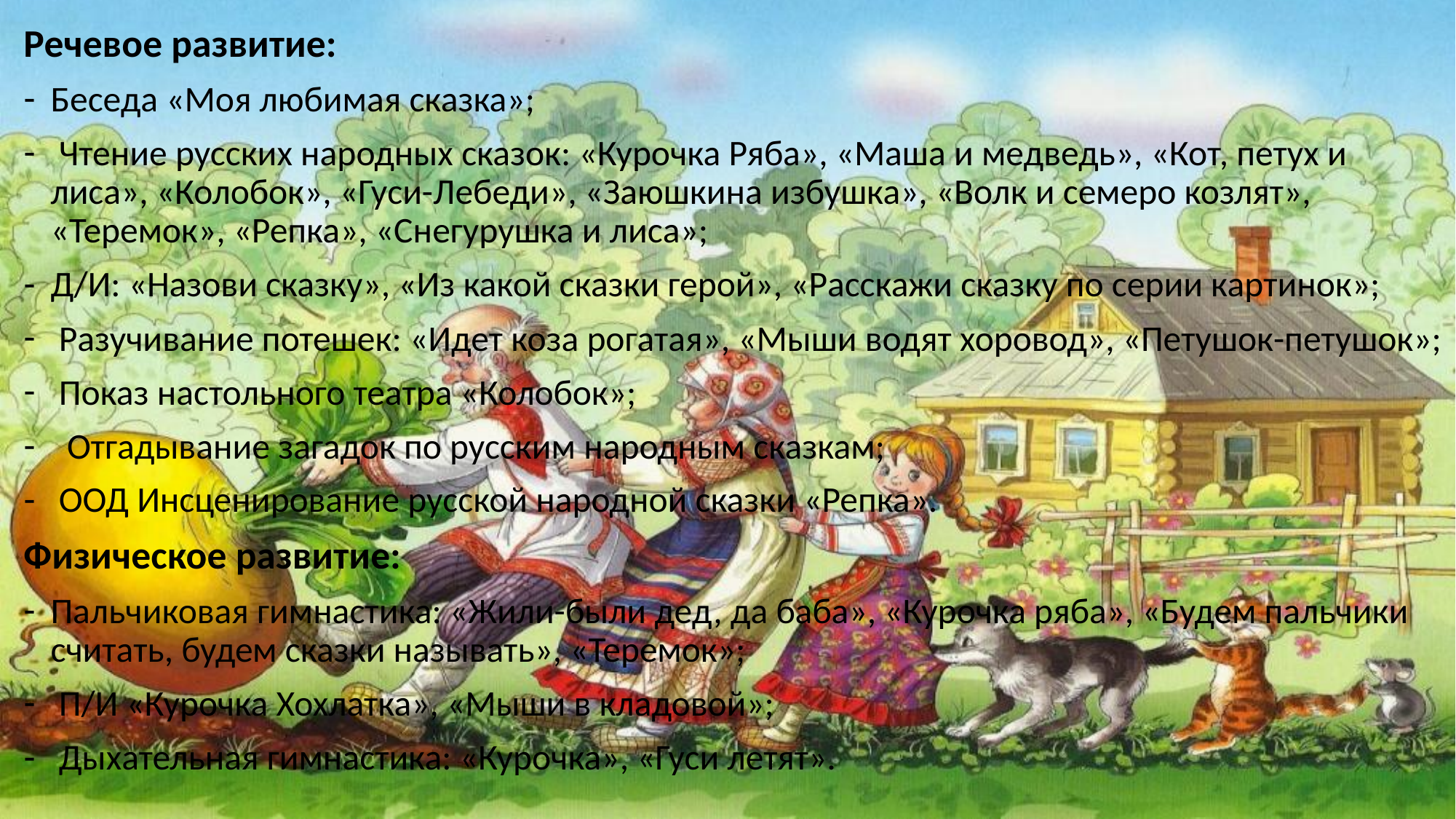

Речевое развитие:
Беседа «Моя любимая сказка»;
 Чтение русских народных сказок: «Курочка Ряба», «Маша и медведь», «Кот, петух и лиса», «Колобок», «Гуси-Лебеди», «Заюшкина избушка», «Волк и семеро козлят», «Теремок», «Репка», «Снегурушка и лиса»;
Д/И: «Назови сказку», «Из какой сказки герой», «Расскажи сказку по серии картинок»;
 Разучивание потешек: «Идет коза рогатая», «Мыши водят хоровод», «Петушок-петушок»;
 Показ настольного театра «Колобок»;
  Отгадывание загадок по русским народным сказкам;
 ООД Инсценирование русской народной сказки «Репка».
Физическое развитие:
Пальчиковая гимнастика: «Жили-были дед, да баба», «Курочка ряба», «Будем пальчики считать, будем сказки называть», «Теремок»;
 П/И «Курочка Хохлатка», «Мыши в кладовой»;
 Дыхательная гимнастика: «Курочка», «Гуси летят».